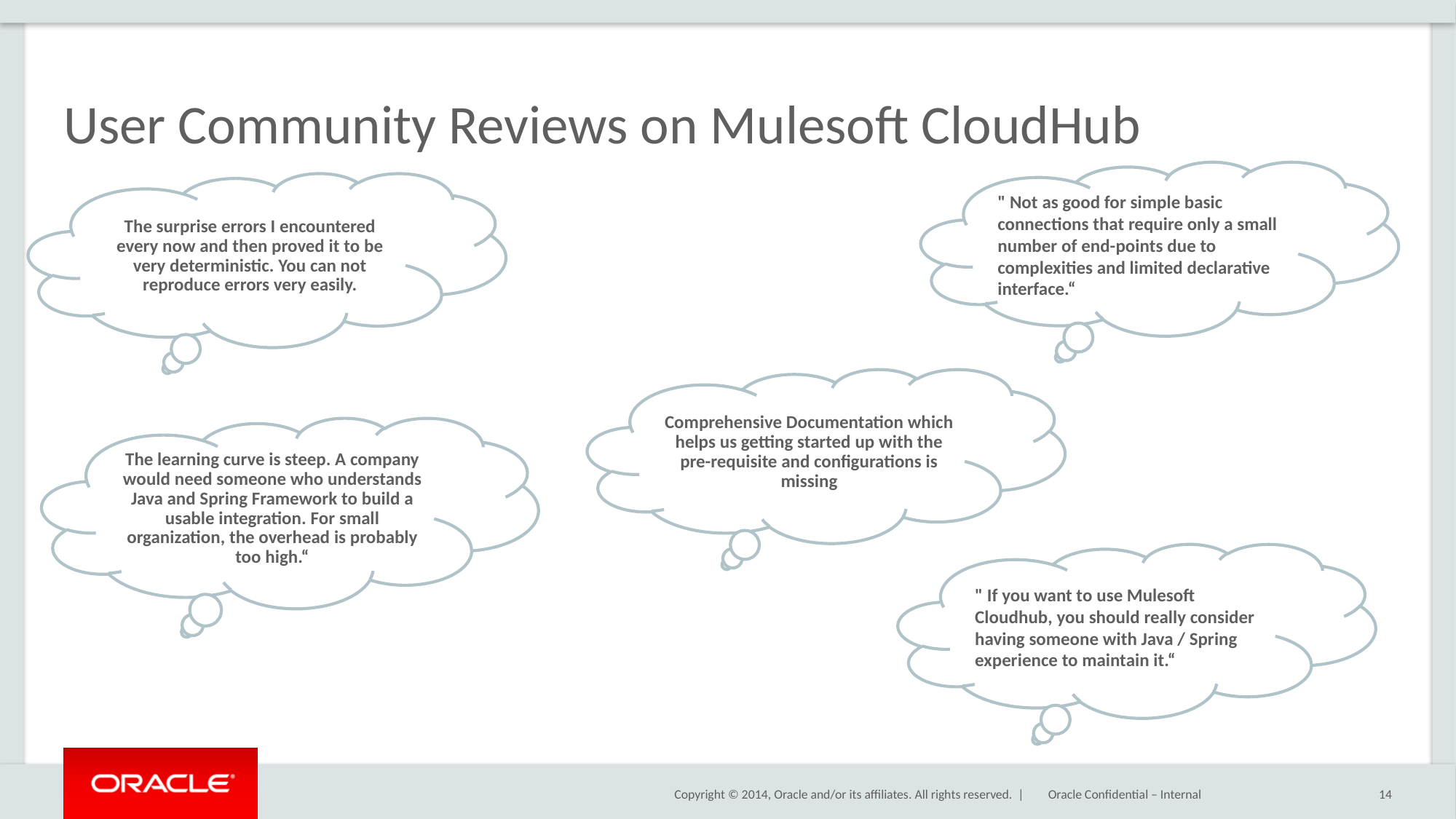

# User Community Reviews on Mulesoft CloudHub
" Not as good for simple basic connections that require only a small number of end-points due to complexities and limited declarative interface.“
The surprise errors I encountered every now and then proved it to be very deterministic. You can not reproduce errors very easily.
Comprehensive Documentation which helps us getting started up with the pre-requisite and configurations is missing
The learning curve is steep. A company would need someone who understands Java and Spring Framework to build a usable integration. For small organization, the overhead is probably too high.“
" If you want to use Mulesoft Cloudhub, you should really consider having someone with Java / Spring experience to maintain it.“
Oracle Confidential – Internal
14